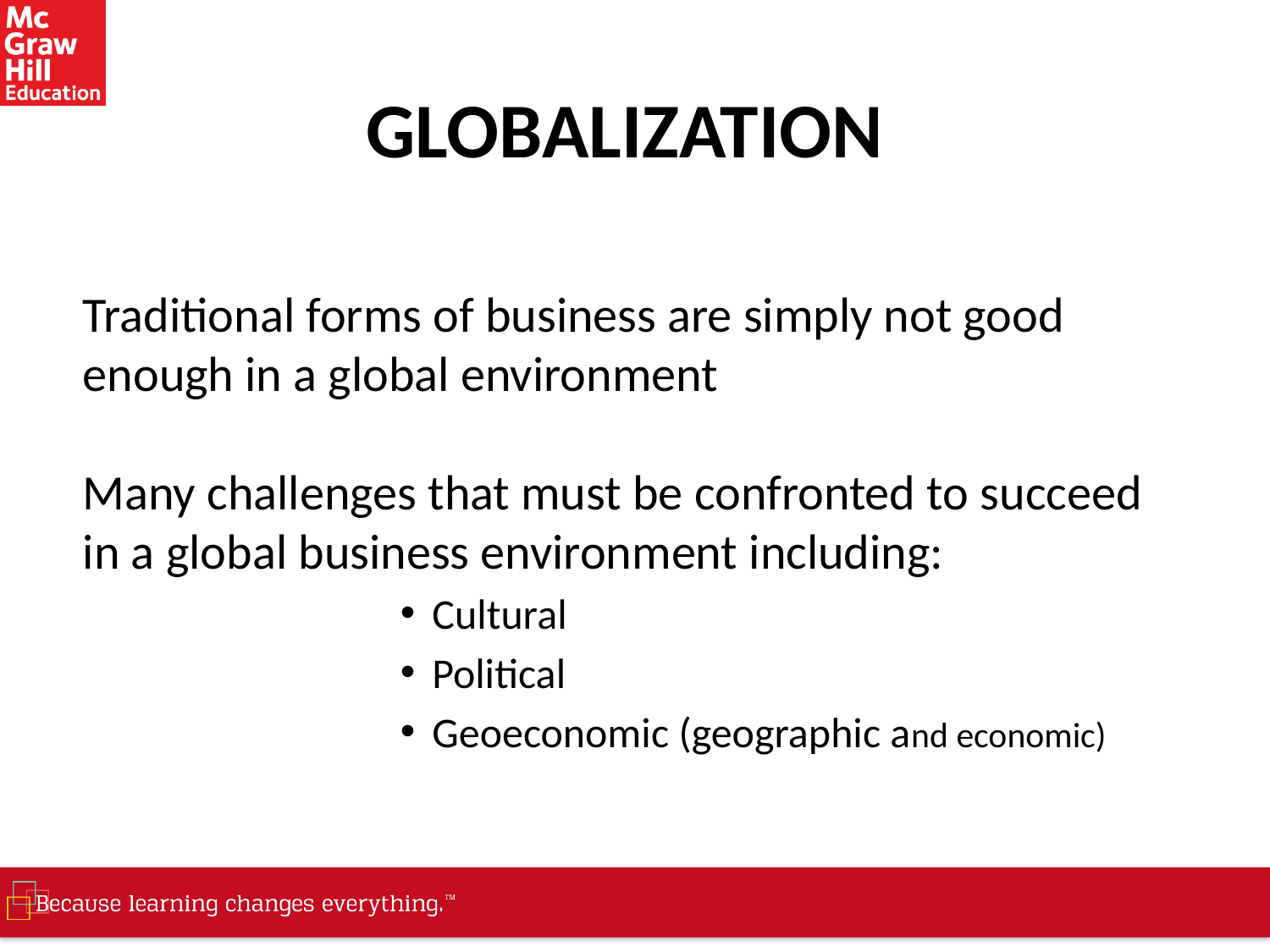

# GLOBALIZATION
Traditional forms of business are simply not good enough in a global environment

Many challenges that must be confronted to succeed in a global business environment including:
Cultural
Political
Geoeconomic (geographic and economic)